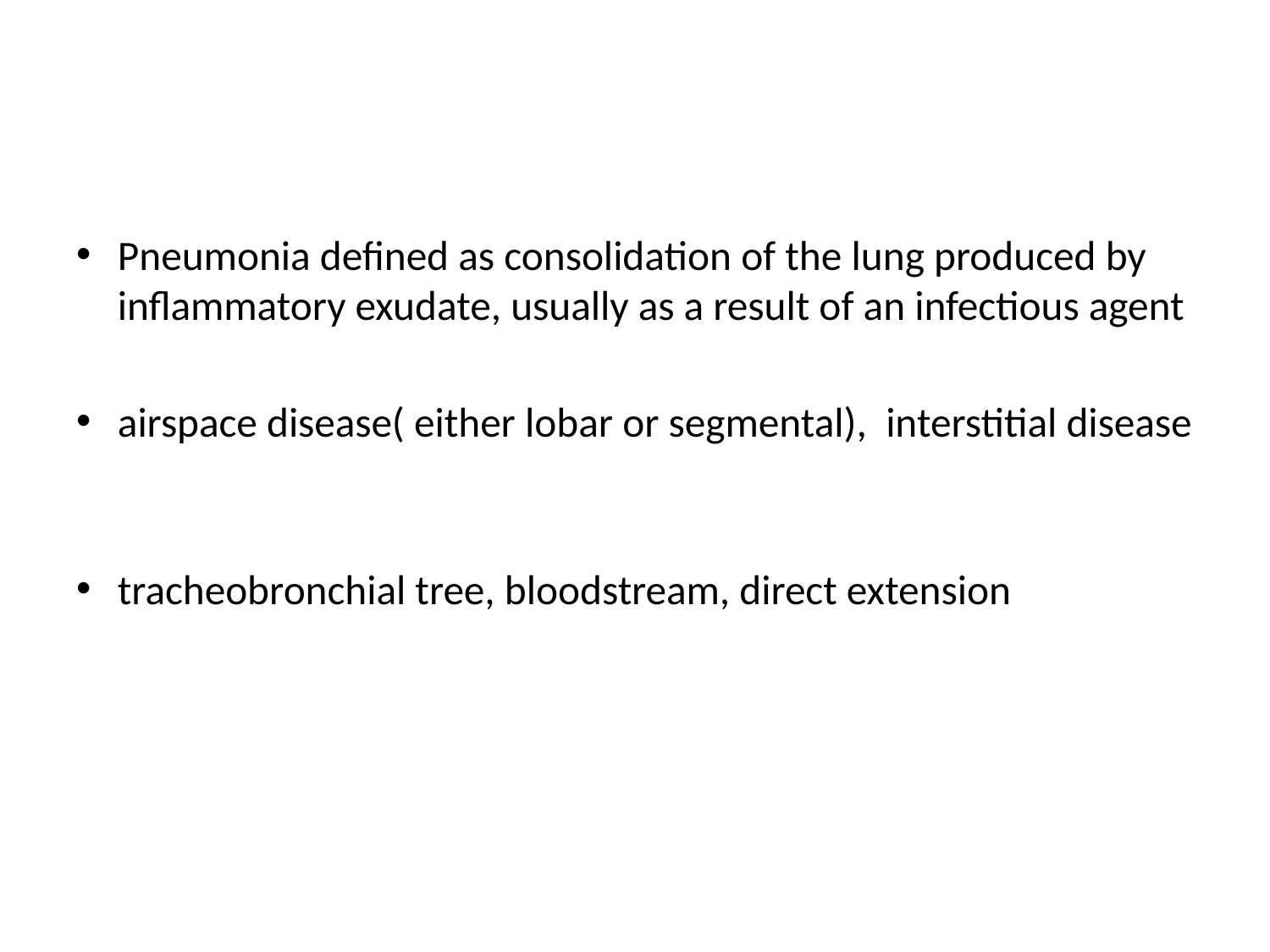

#
Pneumonia defined as consolidation of the lung produced by inﬂammatory exudate, usually as a result of an infectious agent

airspace disease( either lobar or segmental),  interstitial disease

tracheobronchial tree, bloodstream, direct extension